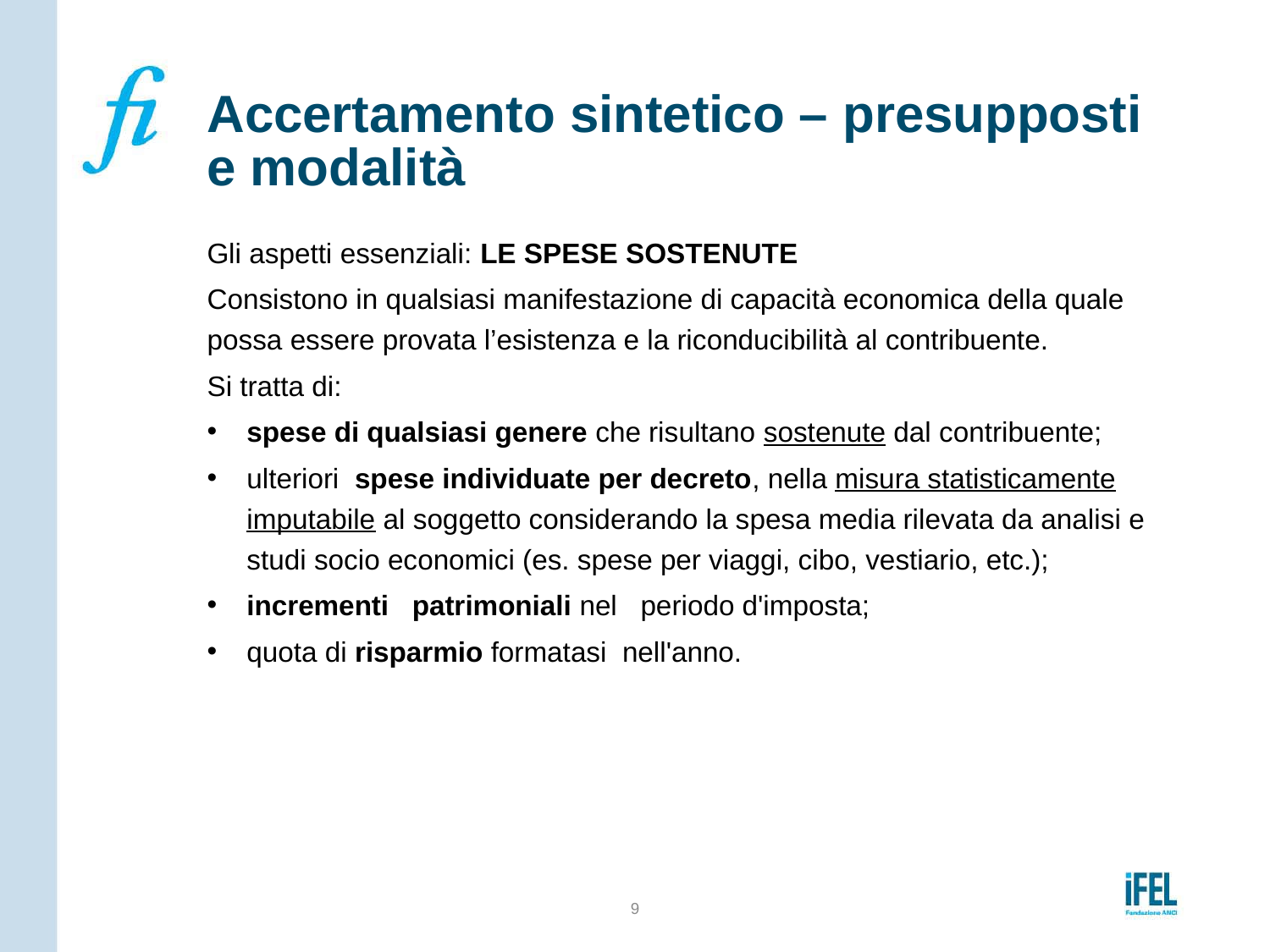

# Accertamento sintetico – presupposti e modalità
Gli aspetti essenziali: LE SPESE SOSTENUTE
Consistono in qualsiasi manifestazione di capacità economica della quale possa essere provata l’esistenza e la riconducibilità al contribuente.
Si tratta di:
spese di qualsiasi genere che risultano sostenute dal contribuente;
ulteriori  spese individuate per decreto, nella misura statisticamente imputabile al soggetto considerando la spesa media rilevata da analisi e studi socio economici (es. spese per viaggi, cibo, vestiario, etc.);
incrementi   patrimoniali nel   periodo d'imposta;
quota di risparmio formatasi  nell'anno.
9